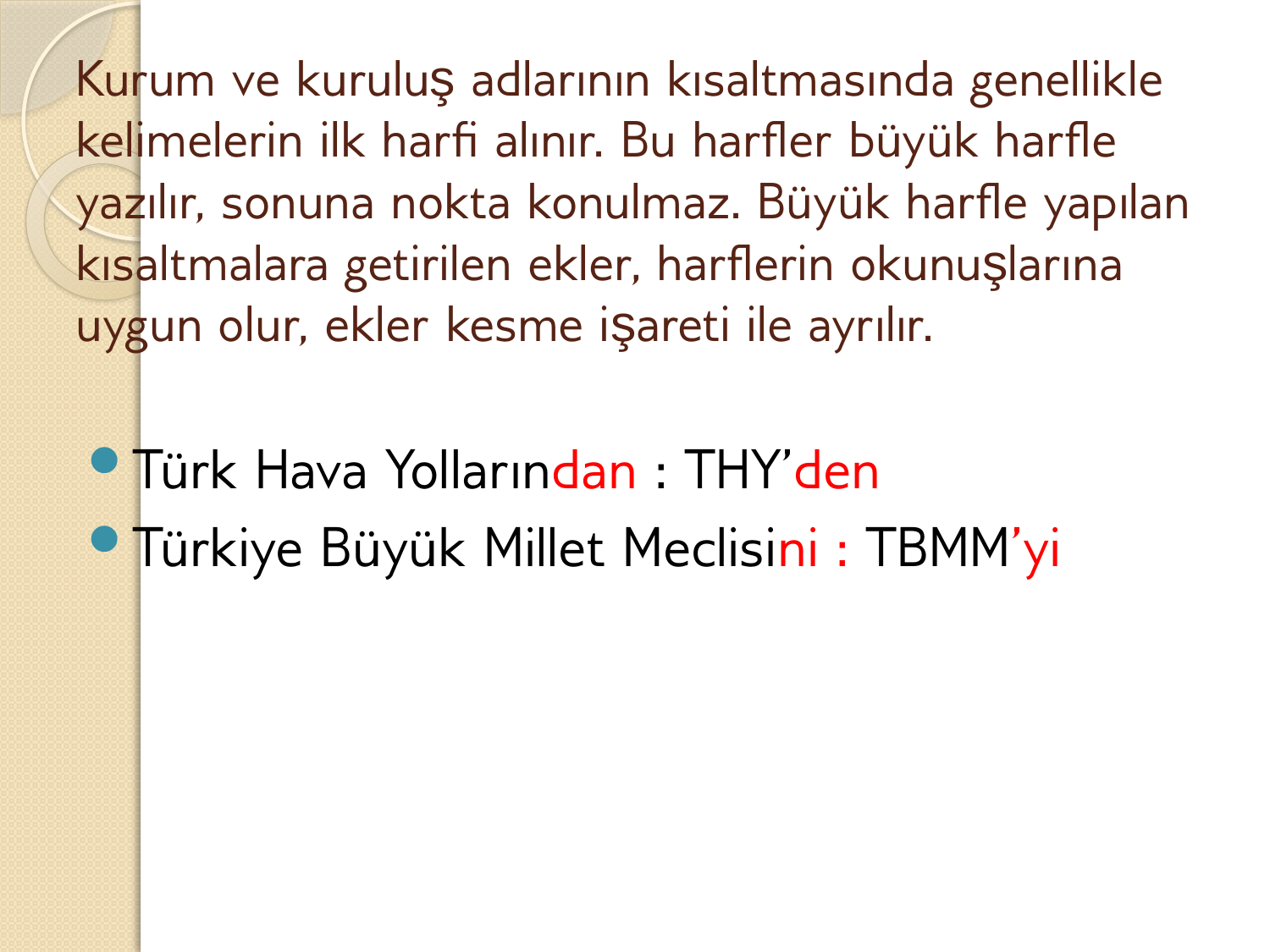

# Kurum ve kuruluş adlarının kısaltmasında genellikle kelimelerin ilk harfi alınır. Bu harfler büyük harfle yazılır, sonuna nokta konulmaz. Büyük harfle yapılan kısaltmalara getirilen ekler, harflerin okunuşlarına uygun olur, ekler kesme işareti ile ayrılır.
Türk Hava Yollarından : THY’den
Türkiye Büyük Millet Meclisini : TBMM’yi